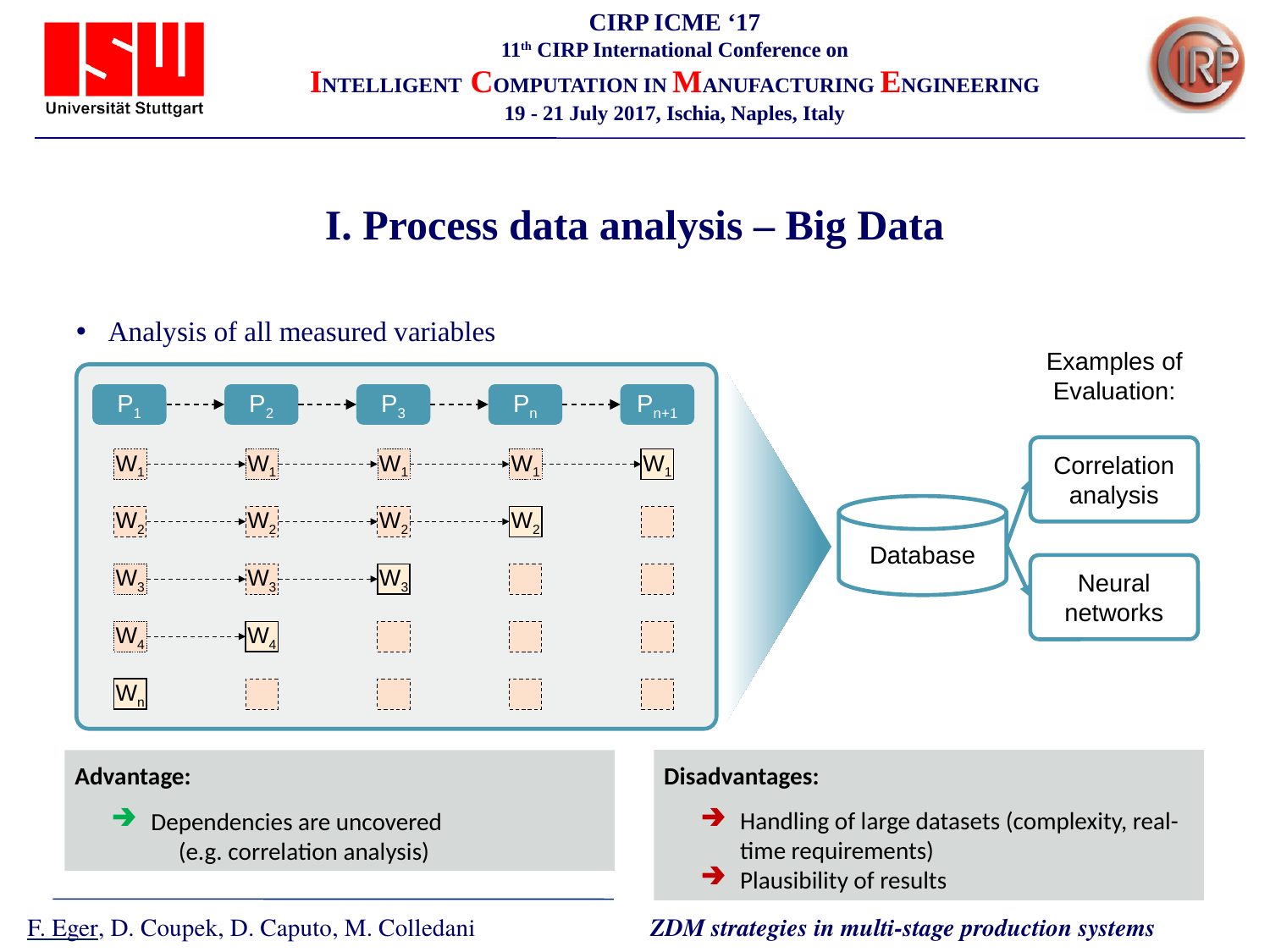

# I. Process data analysis – Big Data
Analysis of all measured variables
Examples of Evaluation:

P1
P2
P3
Pn
Pn+1
Correlation analysis
W1
W1
W1
W1
W1

Database
W2
W2
W2
W2

Neural networks
W3
W3
W3

W4
W4

Wn

Disadvantages:
Handling of large datasets (complexity, real-time requirements)
Plausibility of results
Advantage:
Dependencies are uncovered 	                    (e.g. correlation analysis)